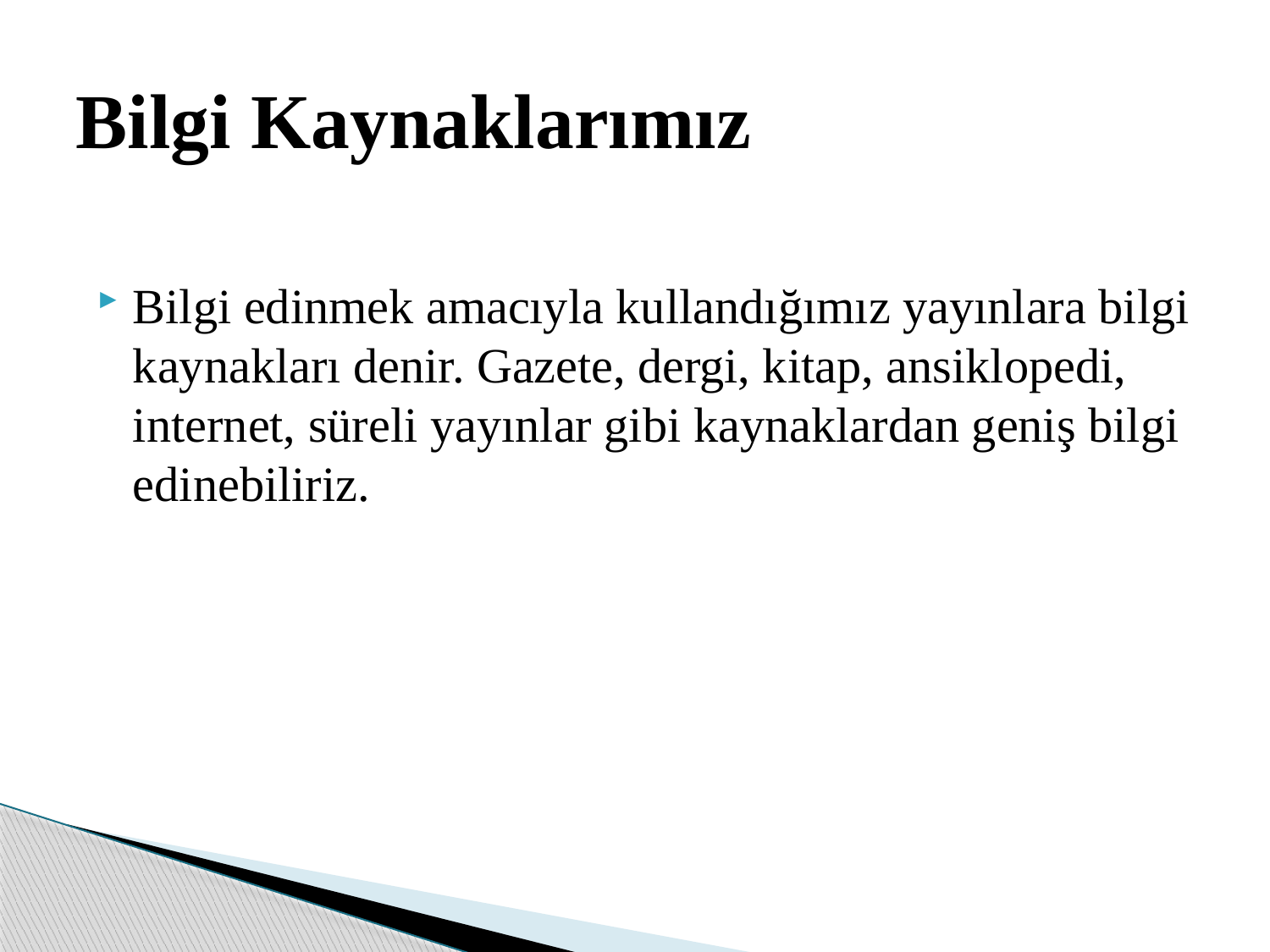

# Bilgi Kaynaklarımız
Bilgi edinmek amacıyla kullandığımız yayınlara bilgi kaynakları denir. Gazete, dergi, kitap, ansiklopedi, internet, süreli yayınlar gibi kaynaklardan geniş bilgi edinebiliriz.